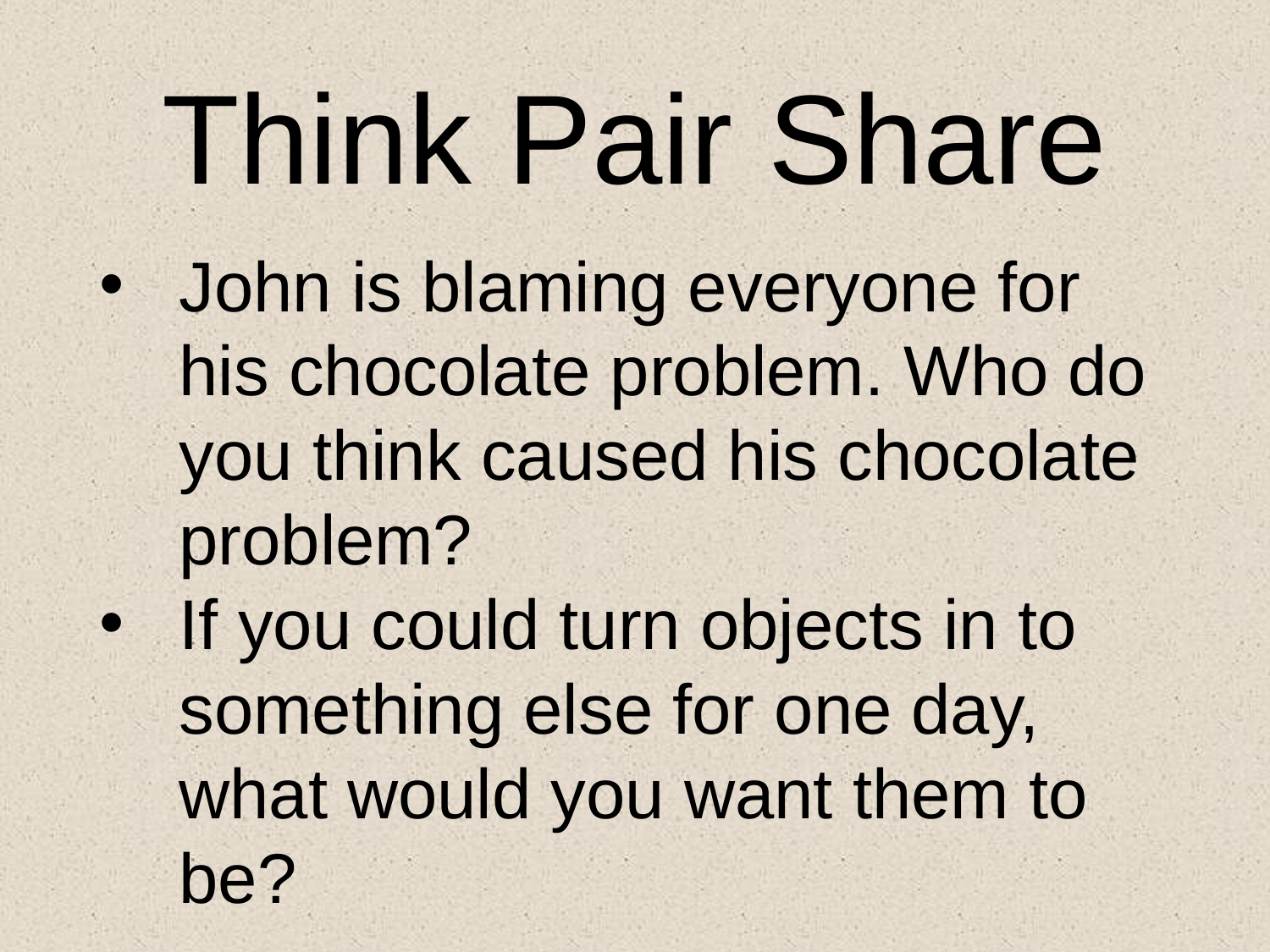

# Think Pair Share
John is blaming everyone for his chocolate problem. Who do you think caused his chocolate problem?
If you could turn objects in to something else for one day, what would you want them to be?